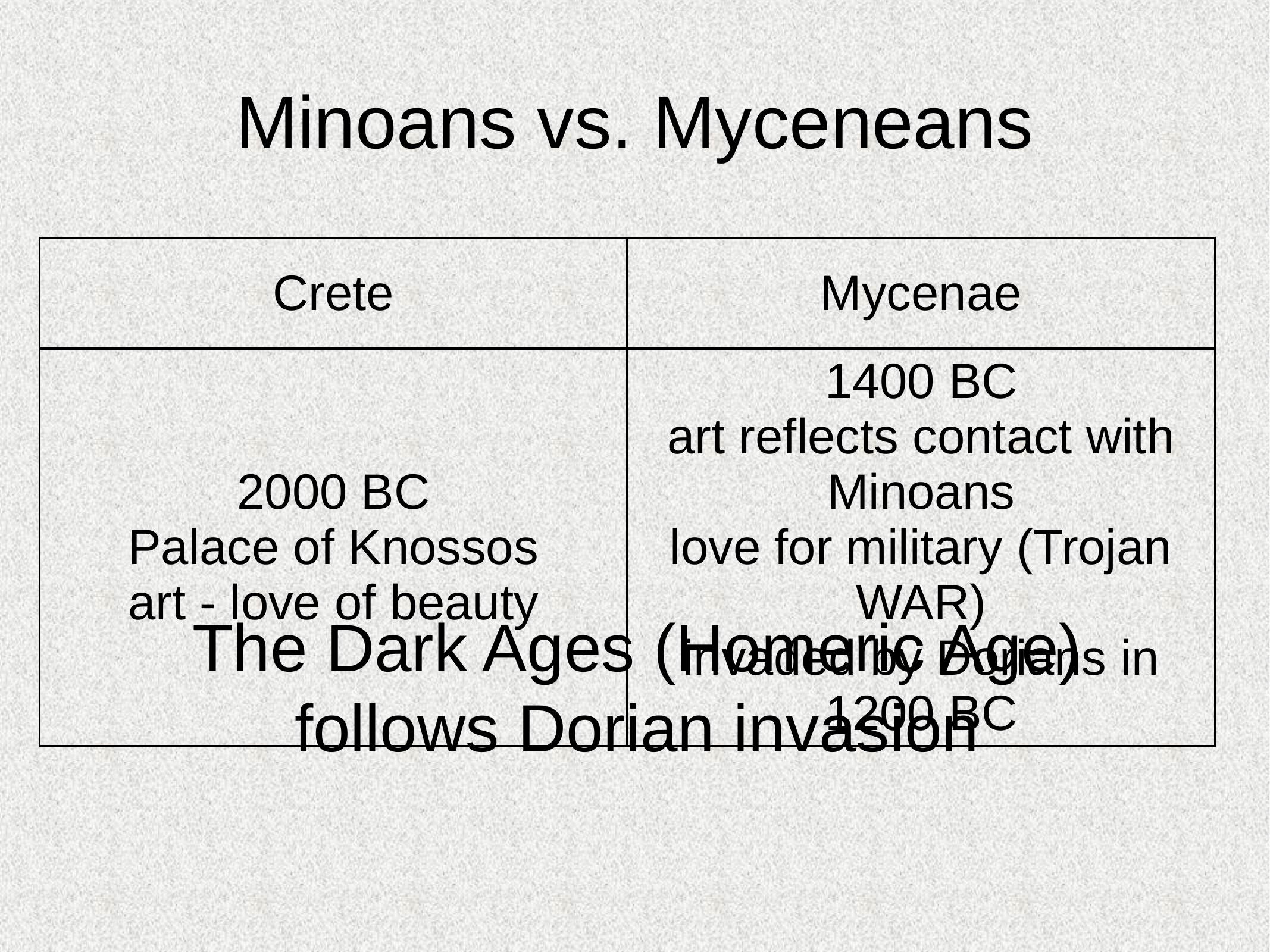

# Minoans vs. Myceneans
| Crete | Mycenae |
| --- | --- |
| 2000 BC Palace of Knossos art - love of beauty | 1400 BC art reflects contact with Minoans love for military (Trojan WAR) invaded by Dorians in 1200 BC |
The Dark Ages (Homeric Age) follows Dorian invasion